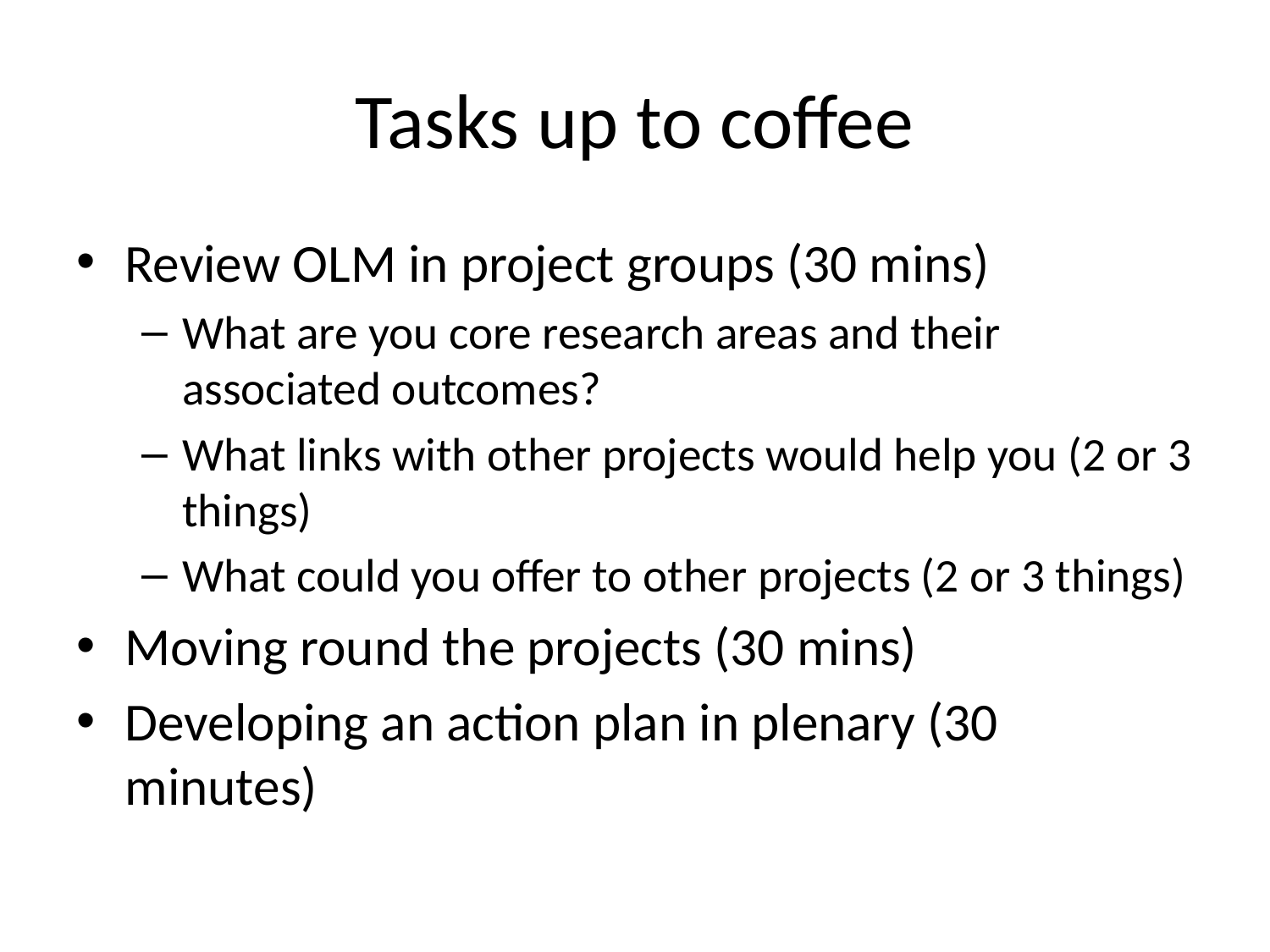

# Tasks up to coffee
Review OLM in project groups (30 mins)
What are you core research areas and their associated outcomes?
What links with other projects would help you (2 or 3 things)
What could you offer to other projects (2 or 3 things)
Moving round the projects (30 mins)
Developing an action plan in plenary (30 minutes)